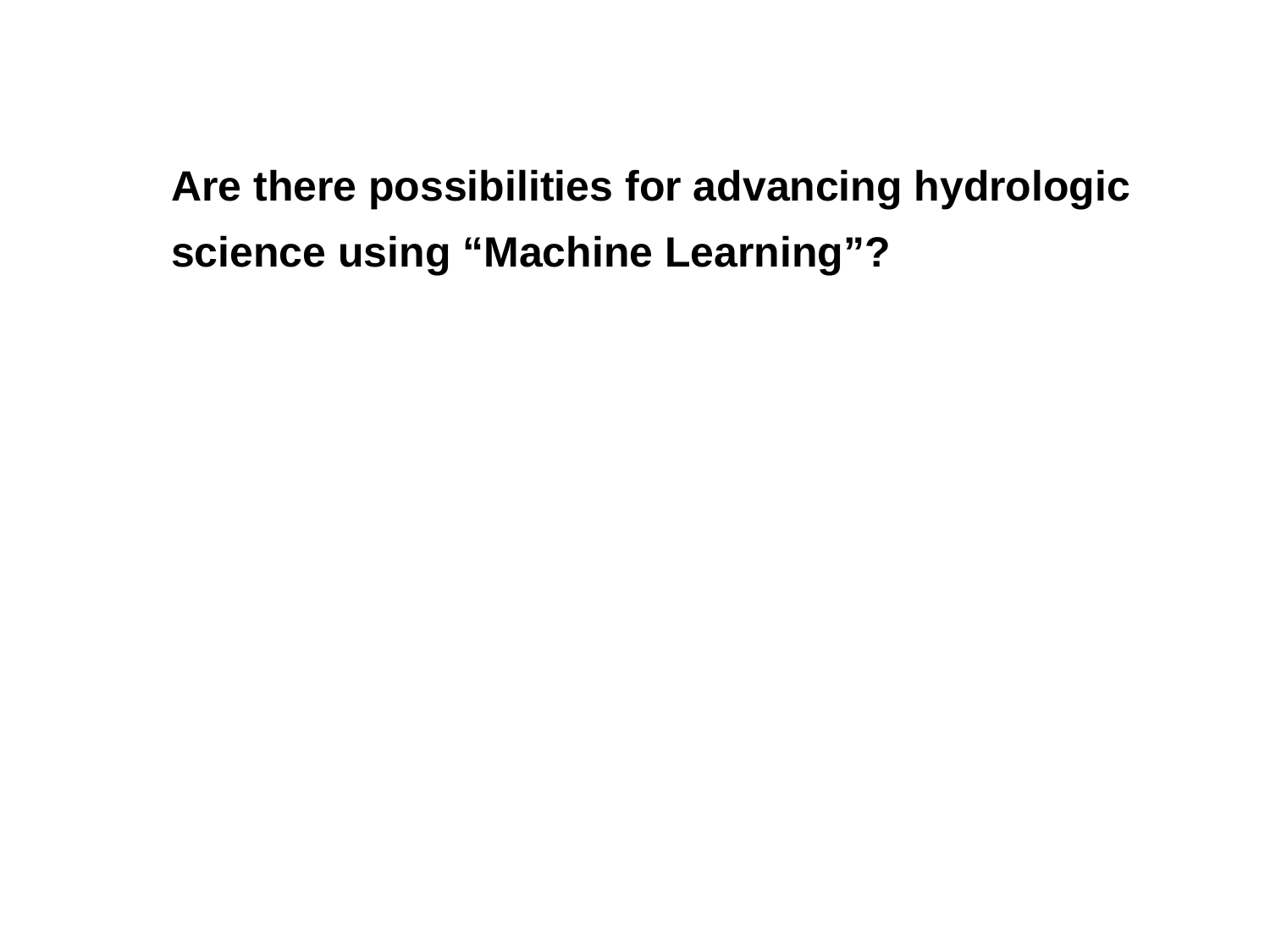

Are there possibilities for advancing hydrologic science using “Machine Learning”?